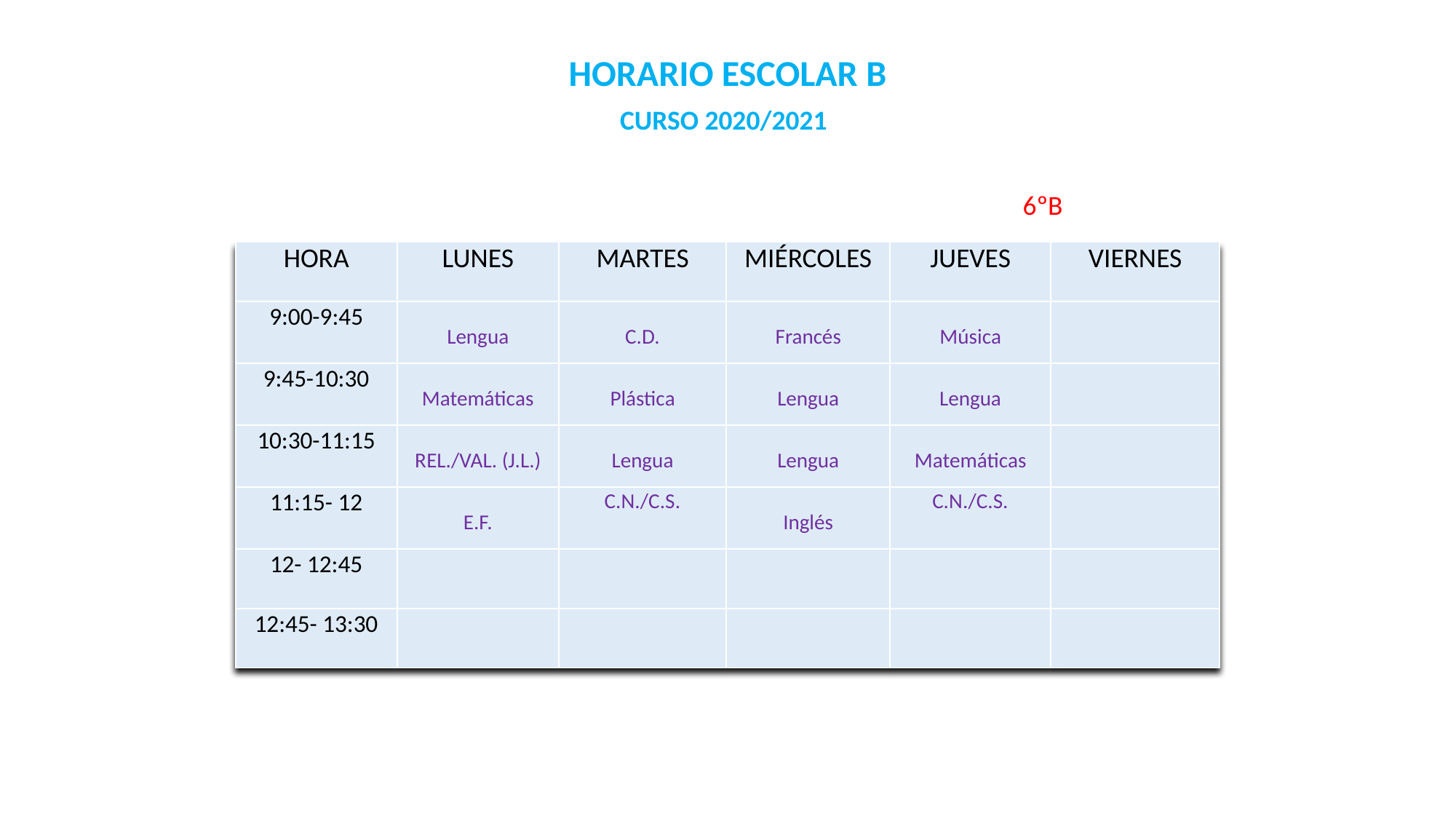

HORARIO ESCOLAR B
CURSO 2020/2021
6ºB
| HORA | LUNES | MARTES | MIÉRCOLES | JUEVES | VIERNES |
| --- | --- | --- | --- | --- | --- |
| 9:00-9:45 | Lengua | C.D. | Francés | Música |  |
| 9:45-10:30 | Matemáticas | Plástica | Lengua | Lengua |  |
| 10:30-11:15 | REL./VAL. (J.L.) | Lengua | Lengua | Matemáticas |  |
| 11:15- 12 | E.F. | C.N./C.S. | Inglés | C.N./C.S. |  |
| 12- 12:45 |  |  |  |  |  |
| 12:45- 13:30 |  |  |  |  |  |